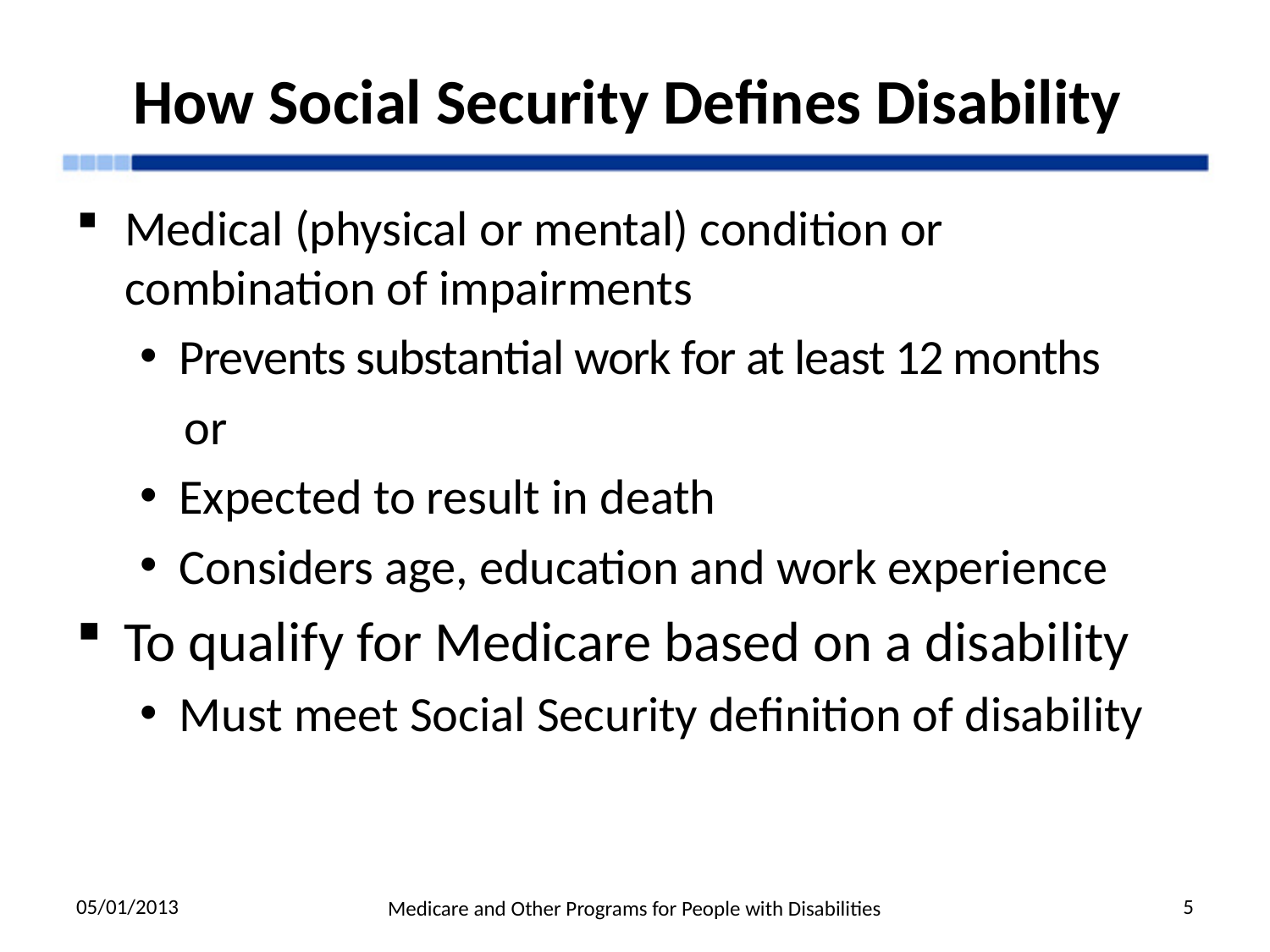

# How Social Security Defines Disability
Medical (physical or mental) condition or combination of impairments
Prevents substantial work for at least 12 months
    or
Expected to result in death
Considers age, education and work experience
To qualify for Medicare based on a disability
Must meet Social Security definition of disability
05/01/2013
5
Medicare and Other Programs for People with Disabilities